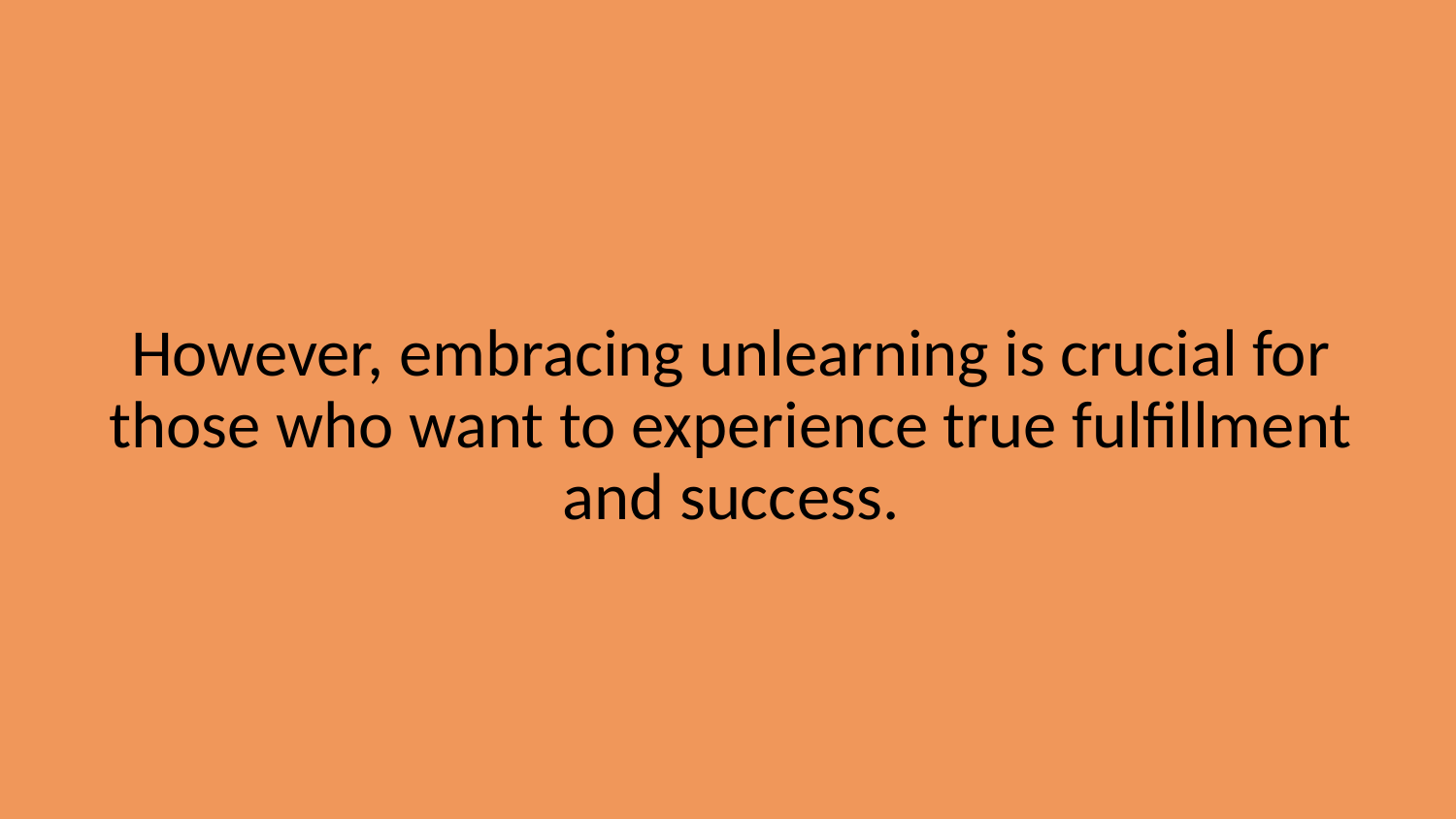

However, embracing unlearning is crucial for those who want to experience true fulfillment and success.